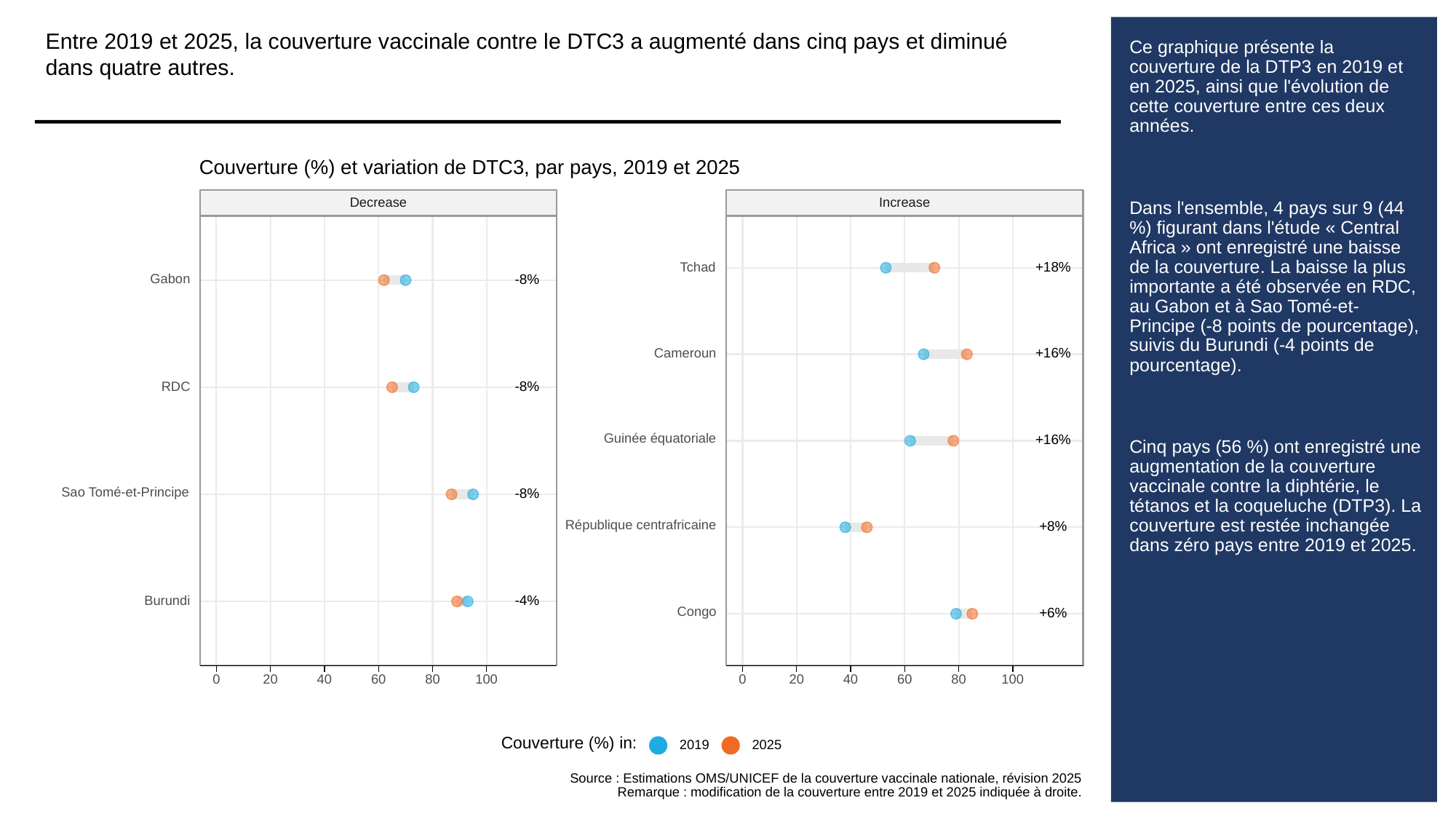

Entre 2019 et 2025, la couverture vaccinale contre le DTC3 a augmenté dans cinq pays et diminué dans quatre autres.
# Ce graphique présente la couverture de la DTP3 en 2019 et en 2025, ainsi que l'évolution de cette couverture entre ces deux années.

Dans l'ensemble, 4 pays sur 9 (44 %) figurant dans l'étude « Central Africa » ont enregistré une baisse de la couverture. La baisse la plus importante a été observée en RDC, au Gabon et à Sao Tomé-et-Principe (-8 points de pourcentage), suivis du Burundi (-4 points de pourcentage).

Cinq pays (56 %) ont enregistré une augmentation de la couverture vaccinale contre la diphtérie, le tétanos et la coqueluche (DTP3). La couverture est restée inchangée dans zéro pays entre 2019 et 2025.

Couverture (%) et variation de DTC3, par pays, 2019 et 2025

Decrease
Increase

+18%

Tchad

-8%

Gabon

+16%

Cameroun

-8%

RDC

Guinée équatoriale
+16%

Sao Tomé-et-Principe
-8%

République centrafricaine
+8%

-4%

Burundi

Congo
+6%

0
20
40
60
80
100
0
20
40
60
80
100
Couverture (%) in:

2019
2025
Source : Estimations OMS/UNICEF de la couverture vaccinale nationale, révision 2025
Remarque : modification de la couverture entre 2019 et 2025 indiquée à droite.